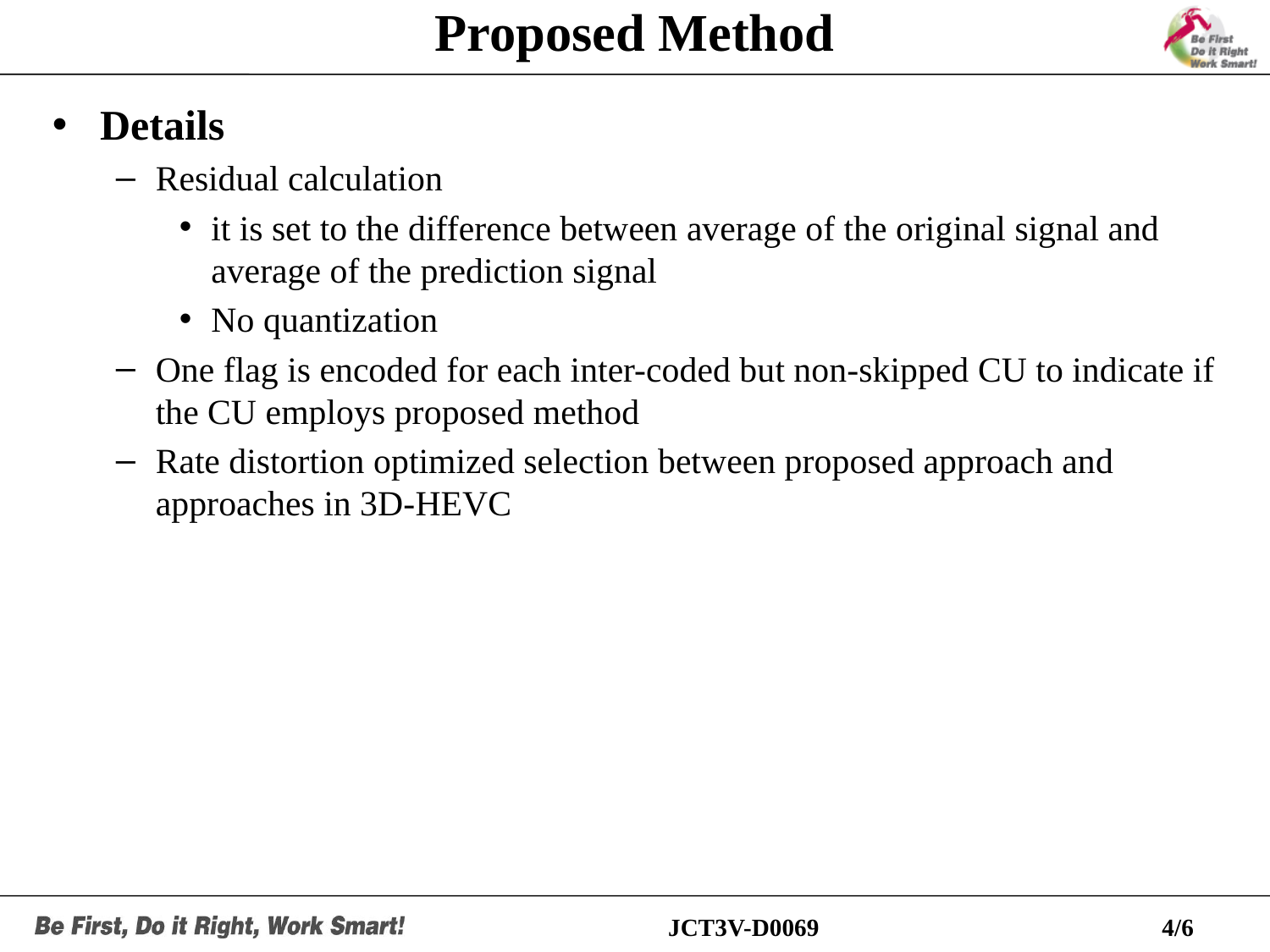

# Proposed Method
Details
Residual calculation
it is set to the difference between average of the original signal and average of the prediction signal
No quantization
One flag is encoded for each inter-coded but non-skipped CU to indicate if the CU employs proposed method
Rate distortion optimized selection between proposed approach and approaches in 3D-HEVC

JCT3V-D0069
4/6